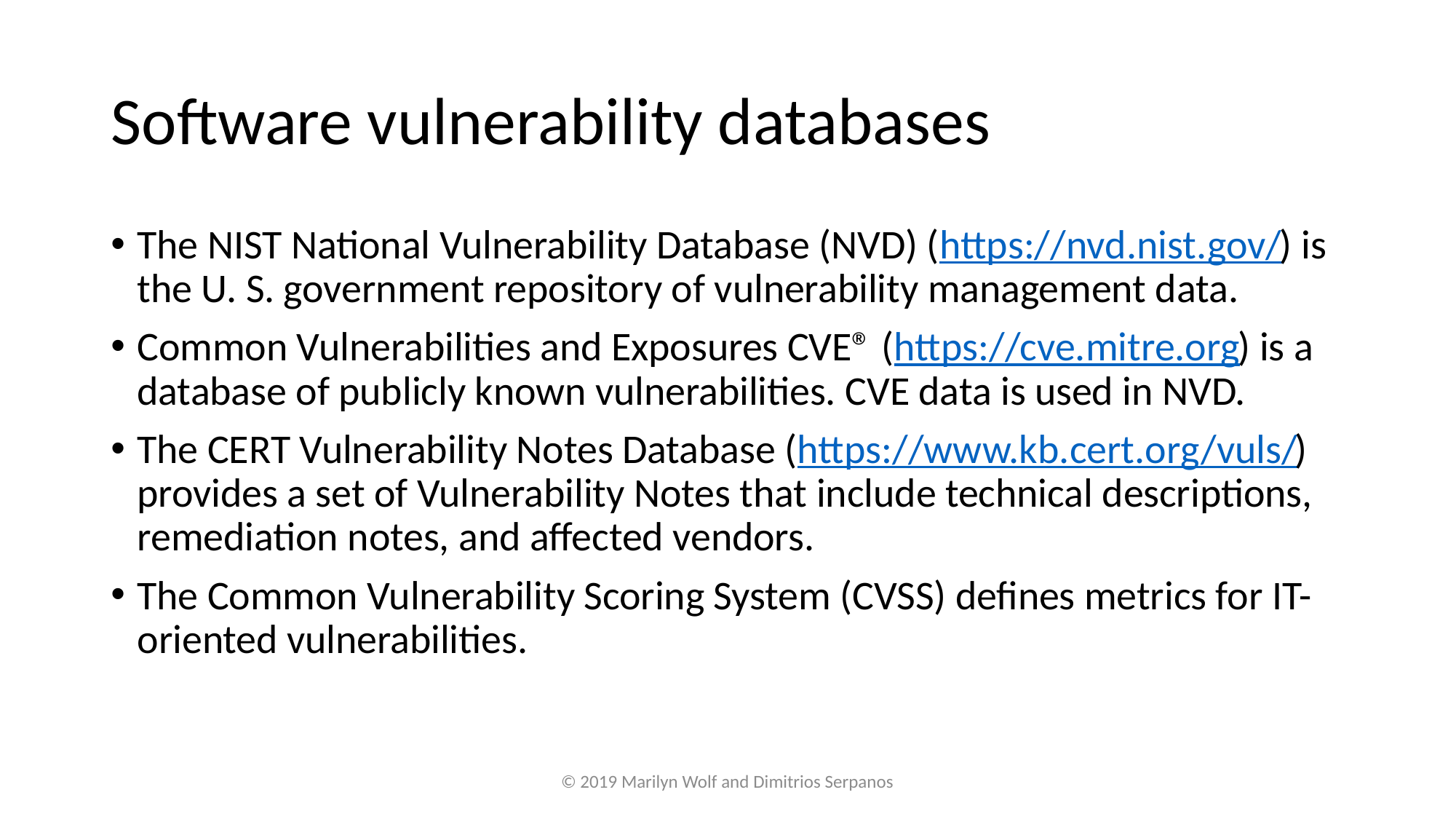

# Software vulnerability databases
The NIST National Vulnerability Database (NVD) (https://nvd.nist.gov/) is the U. S. government repository of vulnerability management data.
Common Vulnerabilities and Exposures CVE® (https://cve.mitre.org) is a database of publicly known vulnerabilities. CVE data is used in NVD.
The CERT Vulnerability Notes Database (https://www.kb.cert.org/vuls/) provides a set of Vulnerability Notes that include technical descriptions, remediation notes, and affected vendors.
The Common Vulnerability Scoring System (CVSS) defines metrics for IT-oriented vulnerabilities.
© 2019 Marilyn Wolf and Dimitrios Serpanos